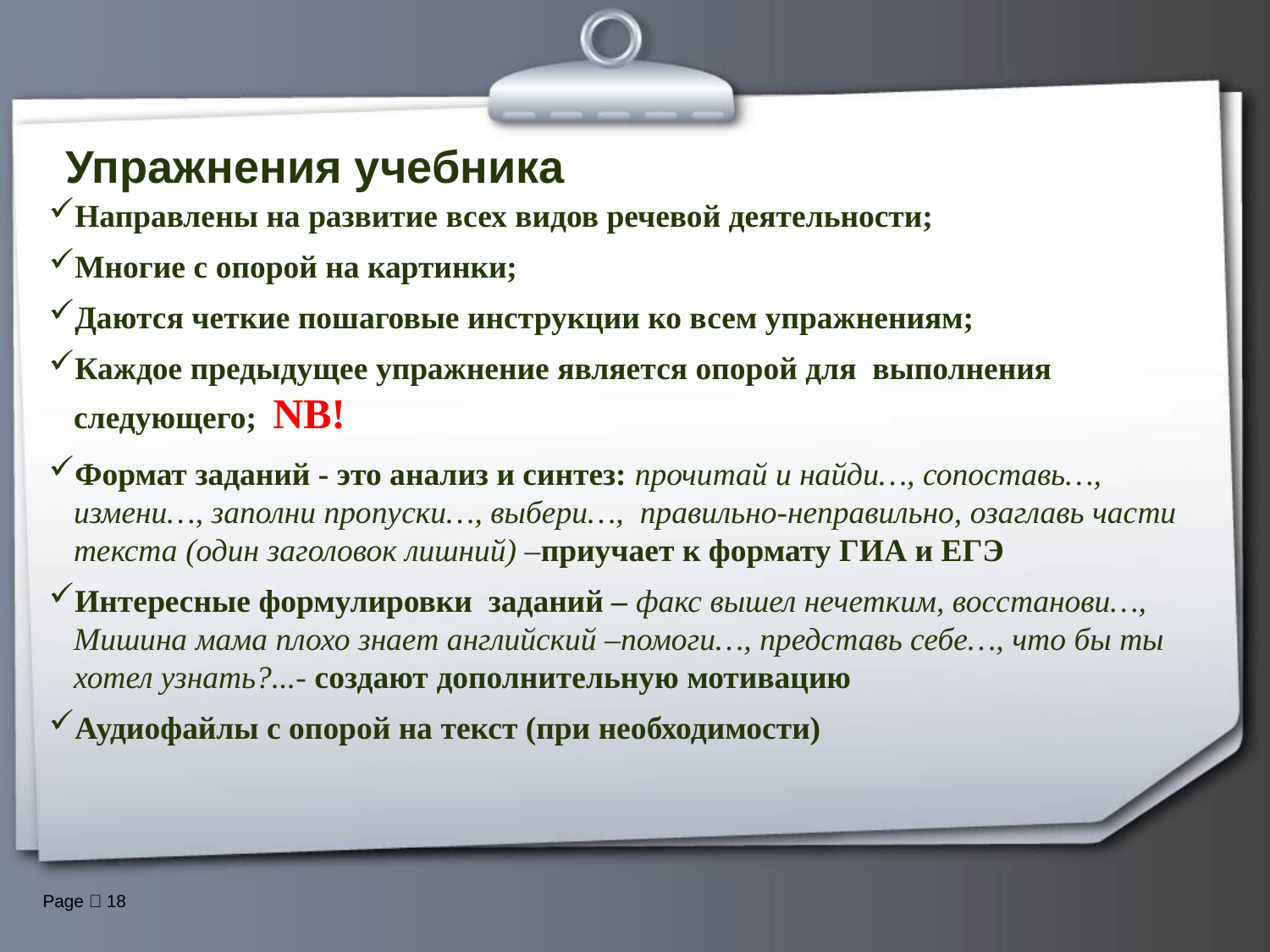

# Упражнения учебника
Направлены на развитие всех видов речевой деятельности;
Многие с опорой на картинки;
Даются четкие пошаговые инструкции ко всем упражнениям;
Каждое предыдущее упражнение является опорой для  выполнения следующего;  NB!
Формат заданий - это анализ и синтез: прочитай и найди…, сопоставь…, измени…, заполни пропуски…, выбери…,  правильно-неправильно, озаглавь части текста (один заголовок лишний) –приучает к формату ГИА и ЕГЭ
Интересные формулировки  заданий – факс вышел нечетким, восстанови…, Мишина мама плохо знает английский –помоги…, представь себе…, что бы ты хотел узнать?...- создают дополнительную мотивацию
Аудиофайлы с опорой на текст (при необходимости)